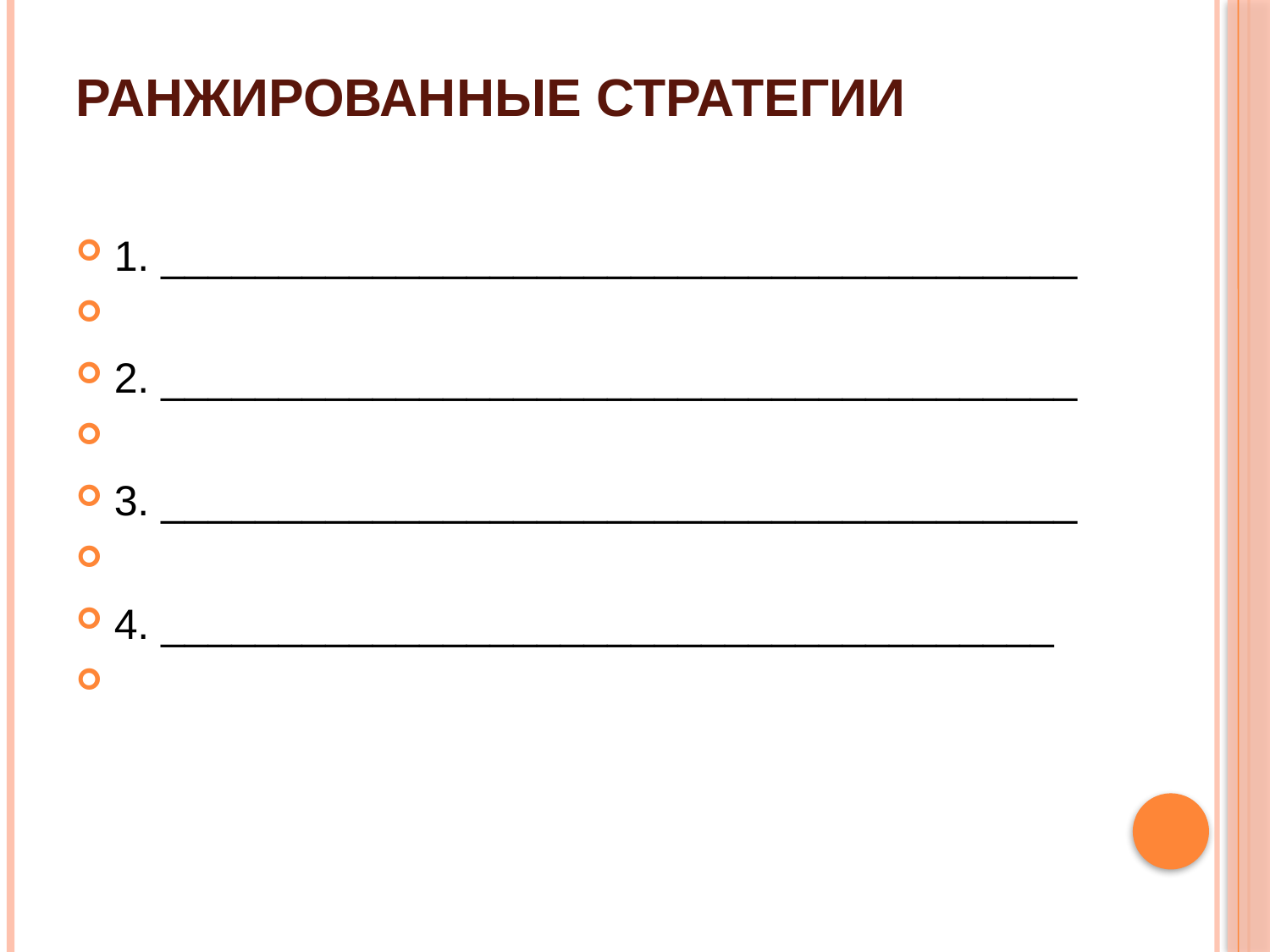

# Ранжированные стратегии
1. _______________________________________

2. _______________________________________

3. _______________________________________

4. ______________________________________